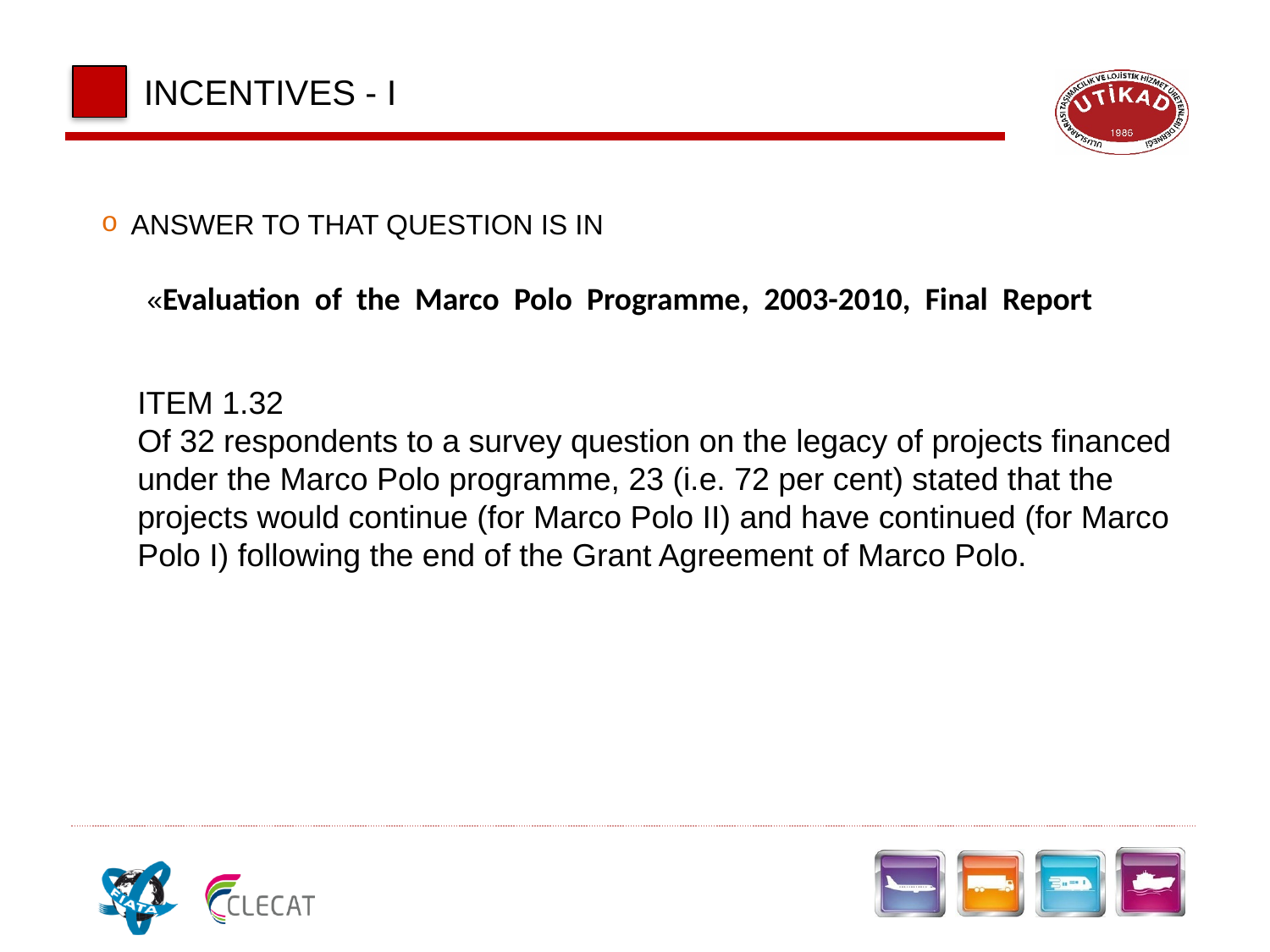

INCENTIVES - I
ANSWER TO THAT QUESTION IS IN
   «Evaluation of the Marco Polo Programme, 2003-2010, Final Report

ITEM 1.32
Of 32 respondents to a survey question on the legacy of projects financed under the Marco Polo programme, 23 (i.e. 72 per cent) stated that the projects would continue (for Marco Polo II) and have continued (for Marco Polo I) following the end of the Grant Agreement of Marco Polo.